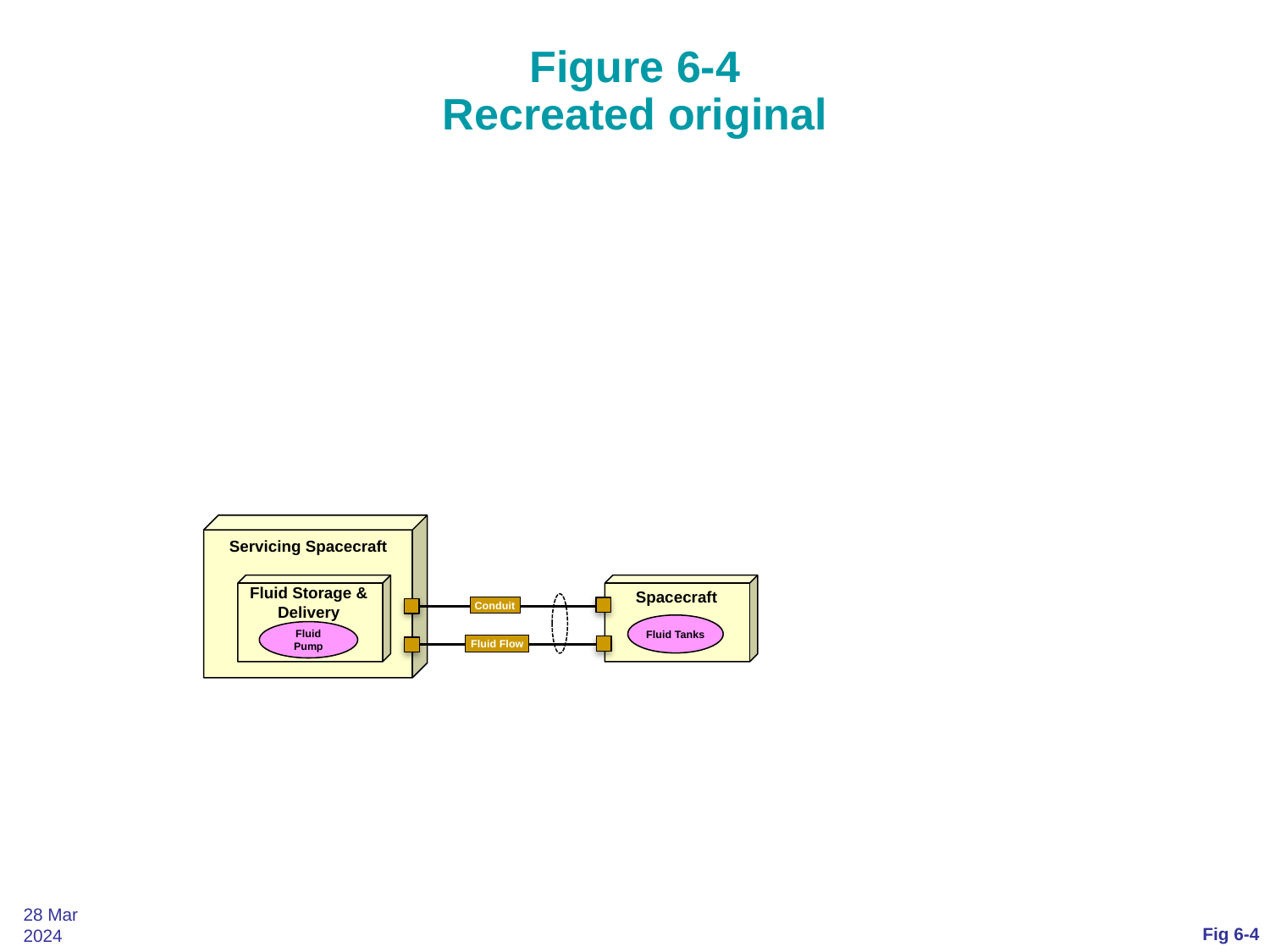

# Figure 6-4 Recreated original
Servicing Spacecraft

Fluid Storage & Delivery
Spacecraft

Conduit

Fluid Tanks
Fluid Pump
Fluid Flow

28 Mar 2024
Fig 6-4